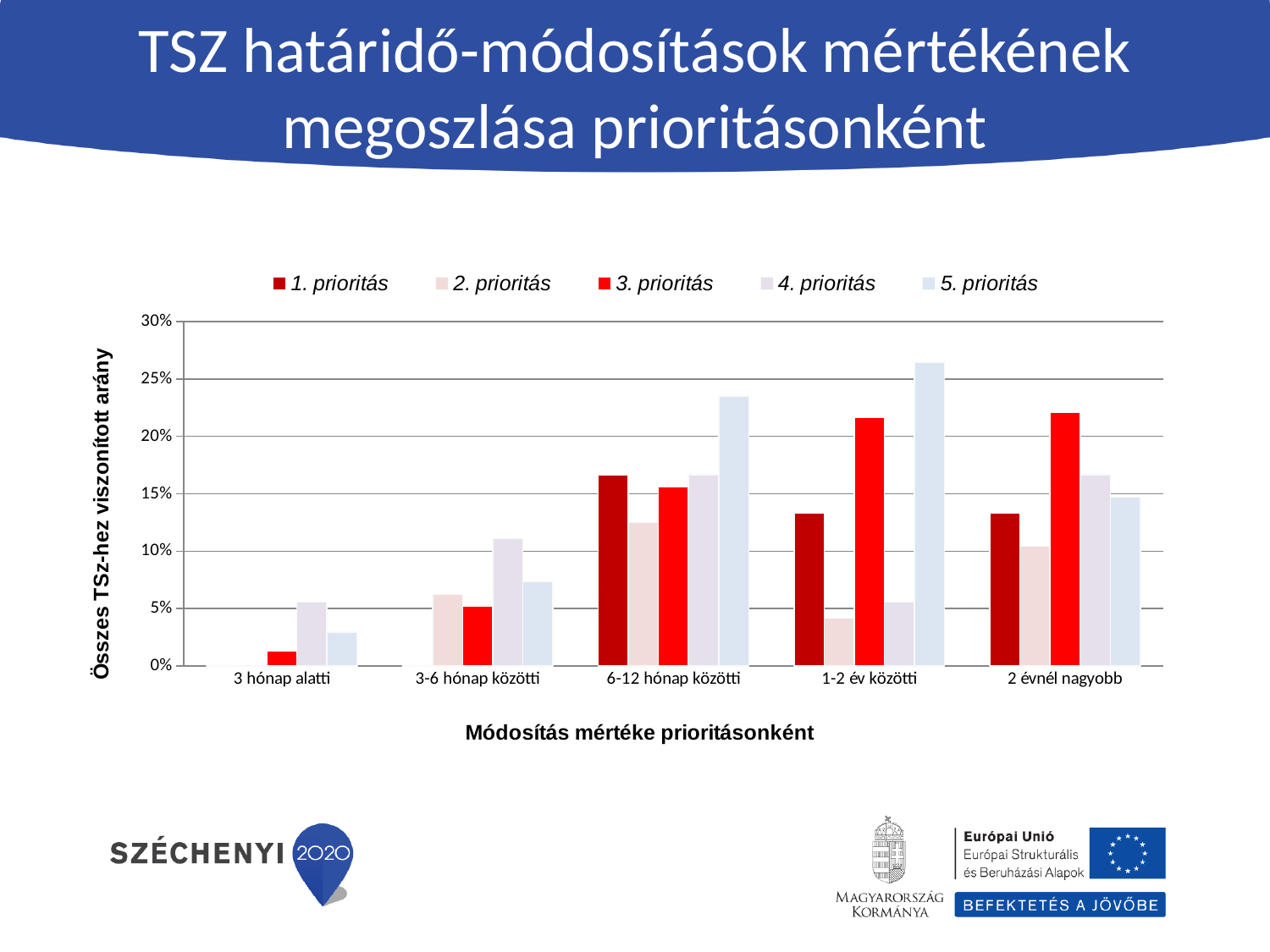

TSZ határidő-módosítások mértékének megoszlása prioritásonként

### Chart

| Category | 1. prioritás | 2. prioritás | 3. prioritás | 4. prioritás | 5. prioritás |
|---|---|---|---|---|---|
| 3 hónap alatti | 0.0 | 0.0 | 0.012987012987012988 | 0.05555555555555555 | 0.029411764705882353 |
| 3-6 hónap közötti | 0.0 | 0.0625 | 0.05194805194805195 | 0.1111111111111111 | 0.07352941176470588 |
| 6-12 hónap közötti | 0.16666666666666666 | 0.125 | 0.15584415584415584 | 0.16666666666666666 | 0.23529411764705882 |
| 1-2 év közötti | 0.13333333333333333 | 0.041666666666666664 | 0.21645021645021645 | 0.05555555555555555 | 0.2647058823529412 |
| 2 évnél nagyobb | 0.13333333333333333 | 0.10416666666666667 | 0.22077922077922077 | 0.16666666666666666 | 0.14705882352941177 |